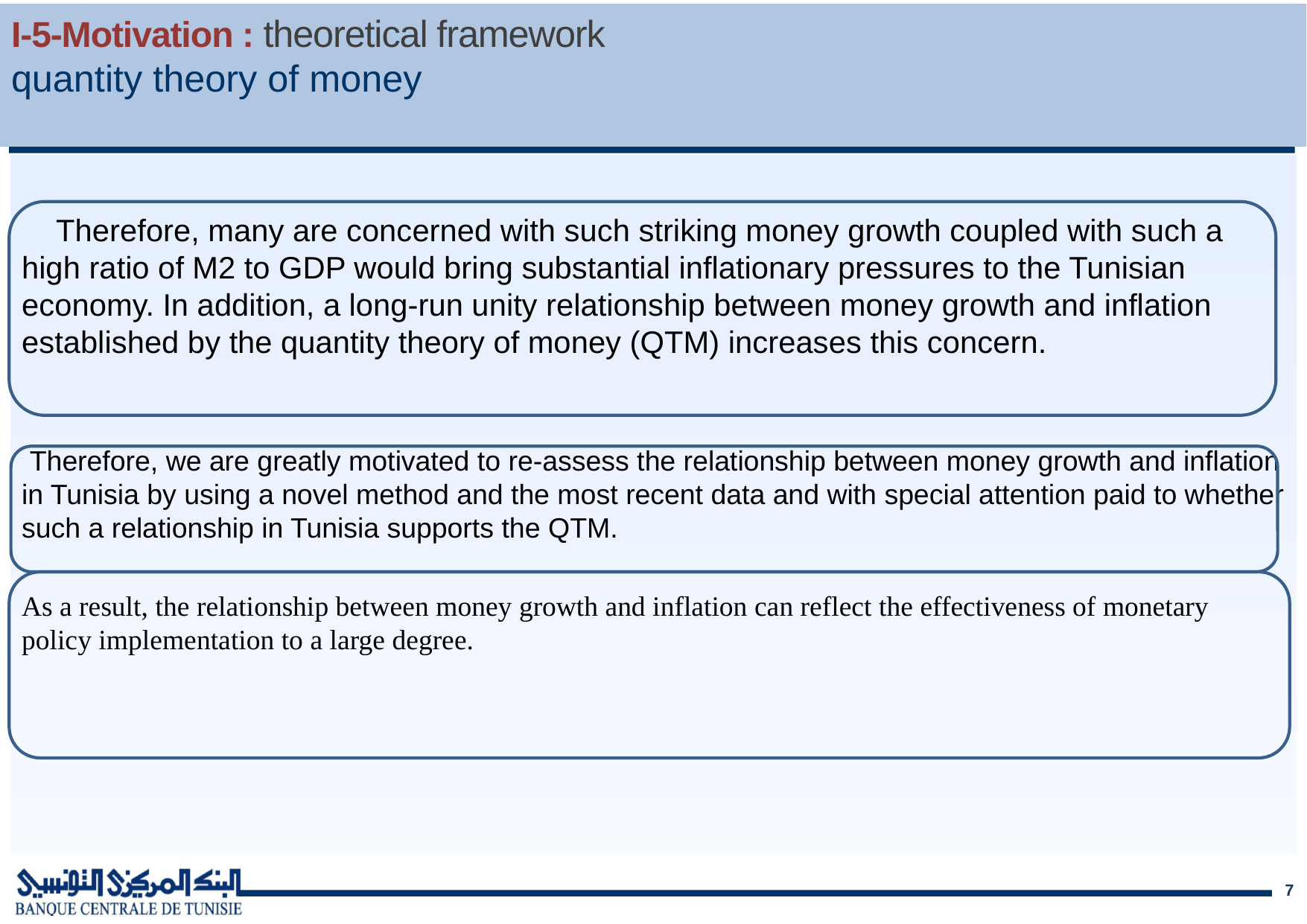

# I-5-Motivation : theoretical framework quantity theory of money

    Therefore, many are concerned with such striking money growth coupled with such a high ratio of M2 to GDP would bring substantial inflationary pressures to the Tunisian economy. In addition, a long-run unity relationship between money growth and inflation established by the quantity theory of money (QTM) increases this concern.

 Therefore, we are greatly motivated to re-assess the relationship between money growth and inflation in Tunisia by using a novel method and the most recent data and with special attention paid to whether such a relationship in Tunisia supports the QTM.

As a result, the relationship between money growth and inflation can reflect the effectiveness of monetary policy implementation to a large degree.

7